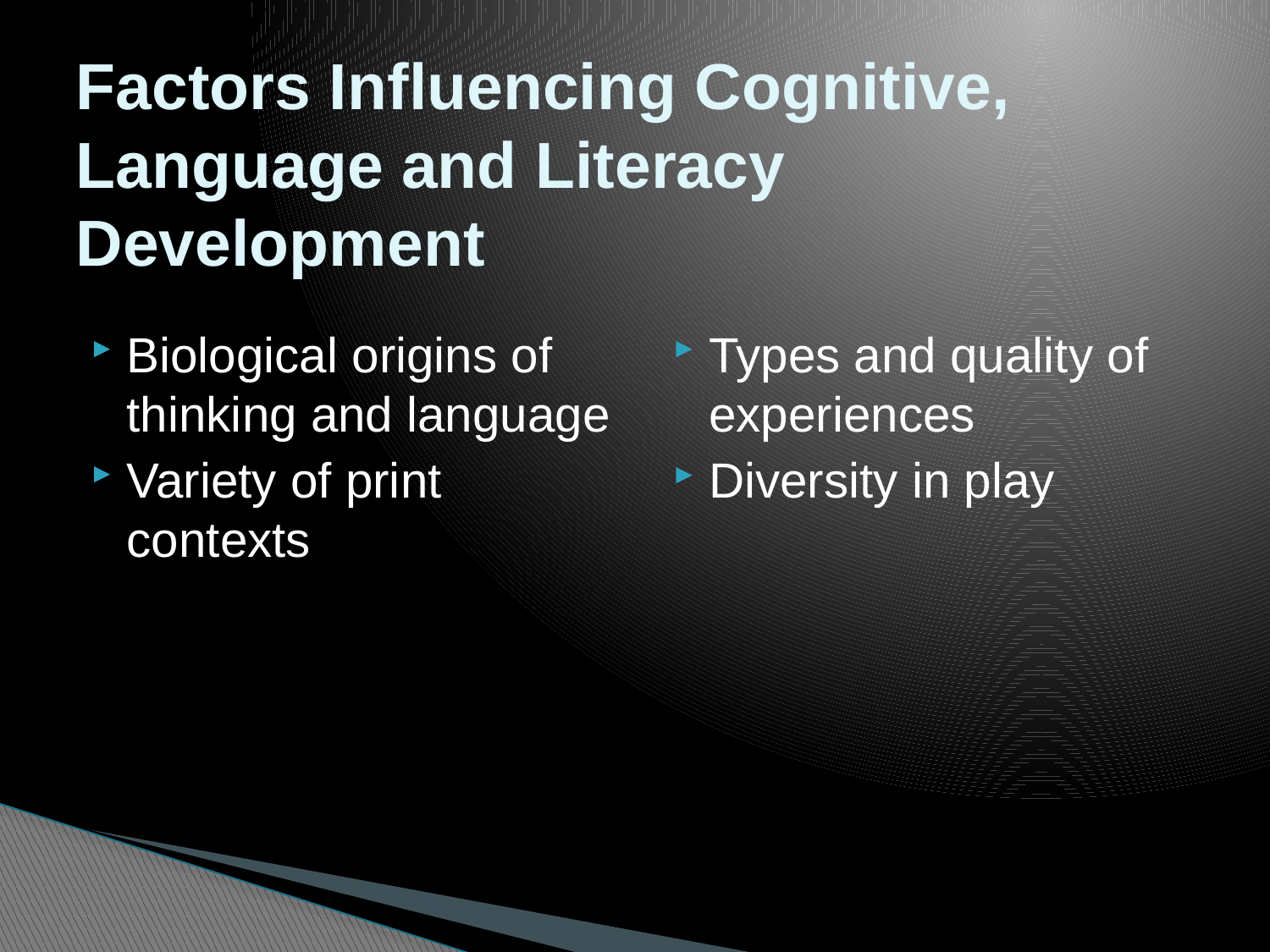

# Factors Influencing Cognitive, Language and Literacy Development
Biological origins of thinking and language
Variety of print contexts
Types and quality of experiences
Diversity in play